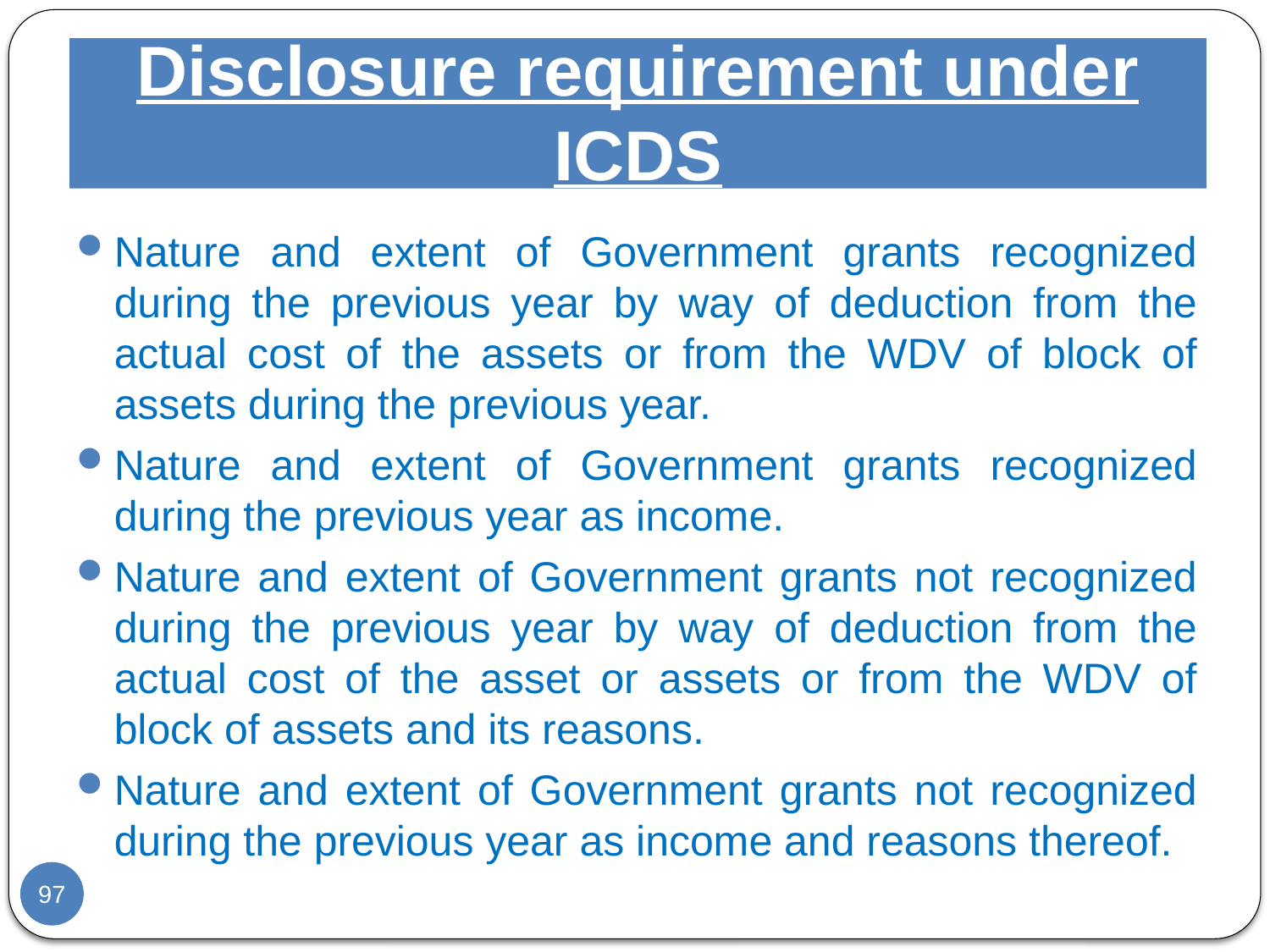

# Disclosure requirement under ICDS
Nature and extent of Government grants recognized during the previous year by way of deduction from the actual cost of the assets or from the WDV of block of assets during the previous year.
Nature and extent of Government grants recognized during the previous year as income.
Nature and extent of Government grants not recognized during the previous year by way of deduction from the actual cost of the asset or assets or from the WDV of block of assets and its reasons.
Nature and extent of Government grants not recognized during the previous year as income and reasons thereof.
97